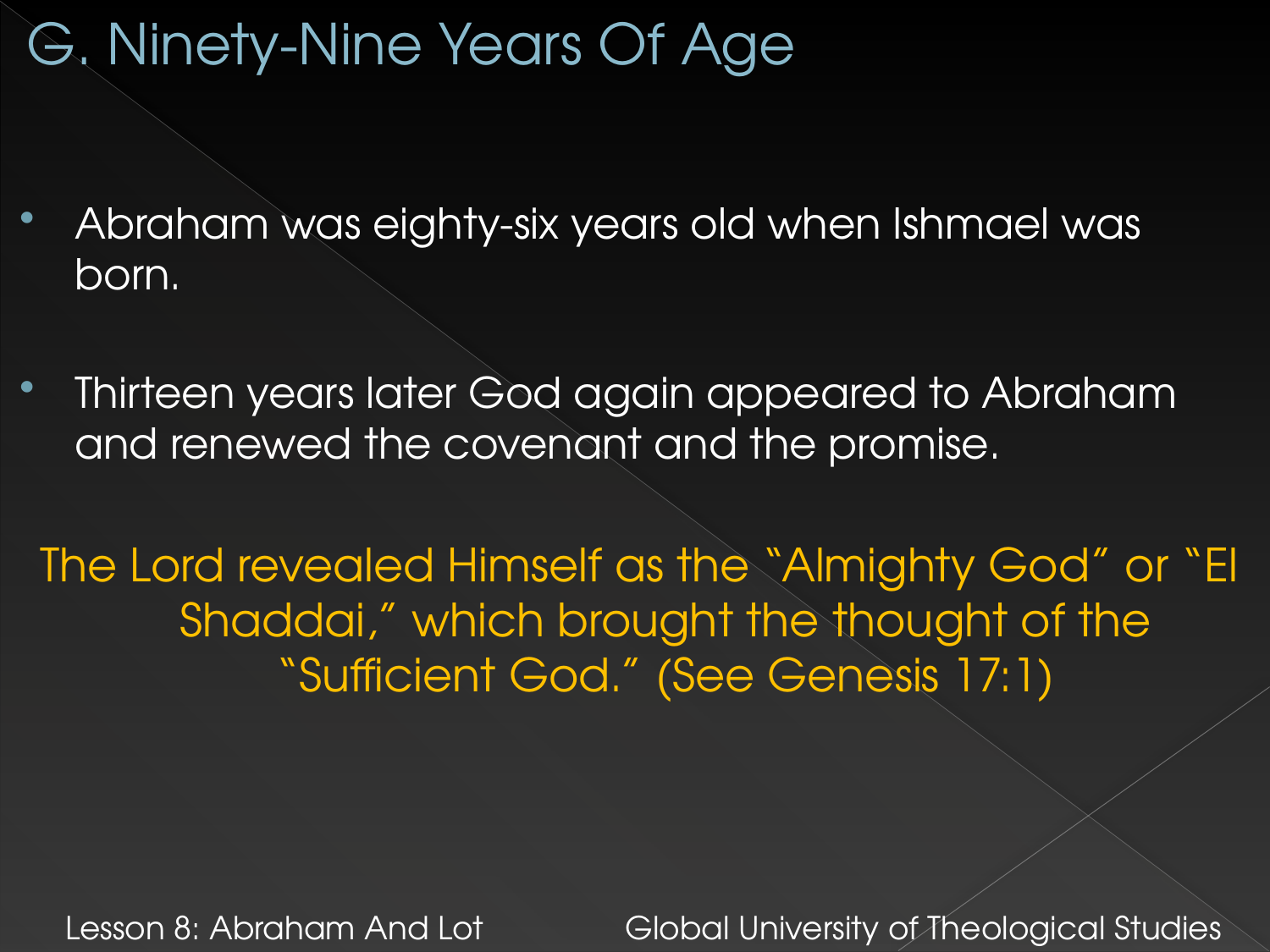

# G. Ninety-Nine Years Of Age
Abraham was eighty-six years old when Ishmael was born.

Thirteen years later God again appeared to Abraham and renewed the covenant and the promise.

The Lord revealed Himself as the “Almighty God” or “El Shaddai,” which brought the thought of the “Sufficient God.” (See Genesis 17:1)
Lesson 8: Abraham And Lot                Global University of Theological Studies